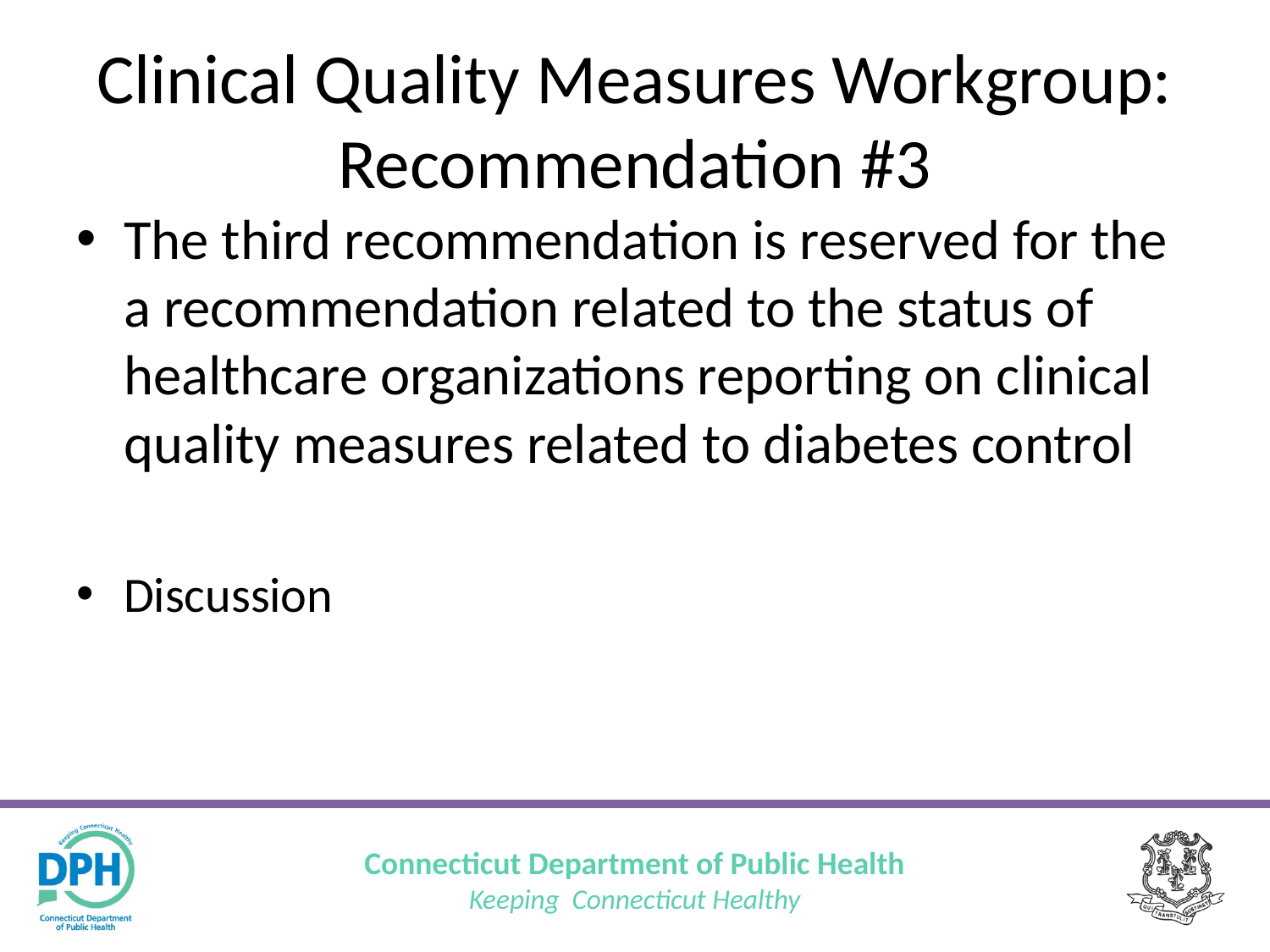

# Clinical Quality Measures Workgroup: Recommendation #3
The third recommendation is reserved for the a recommendation related to the status of healthcare organizations reporting on clinical quality measures related to diabetes control

Discussion